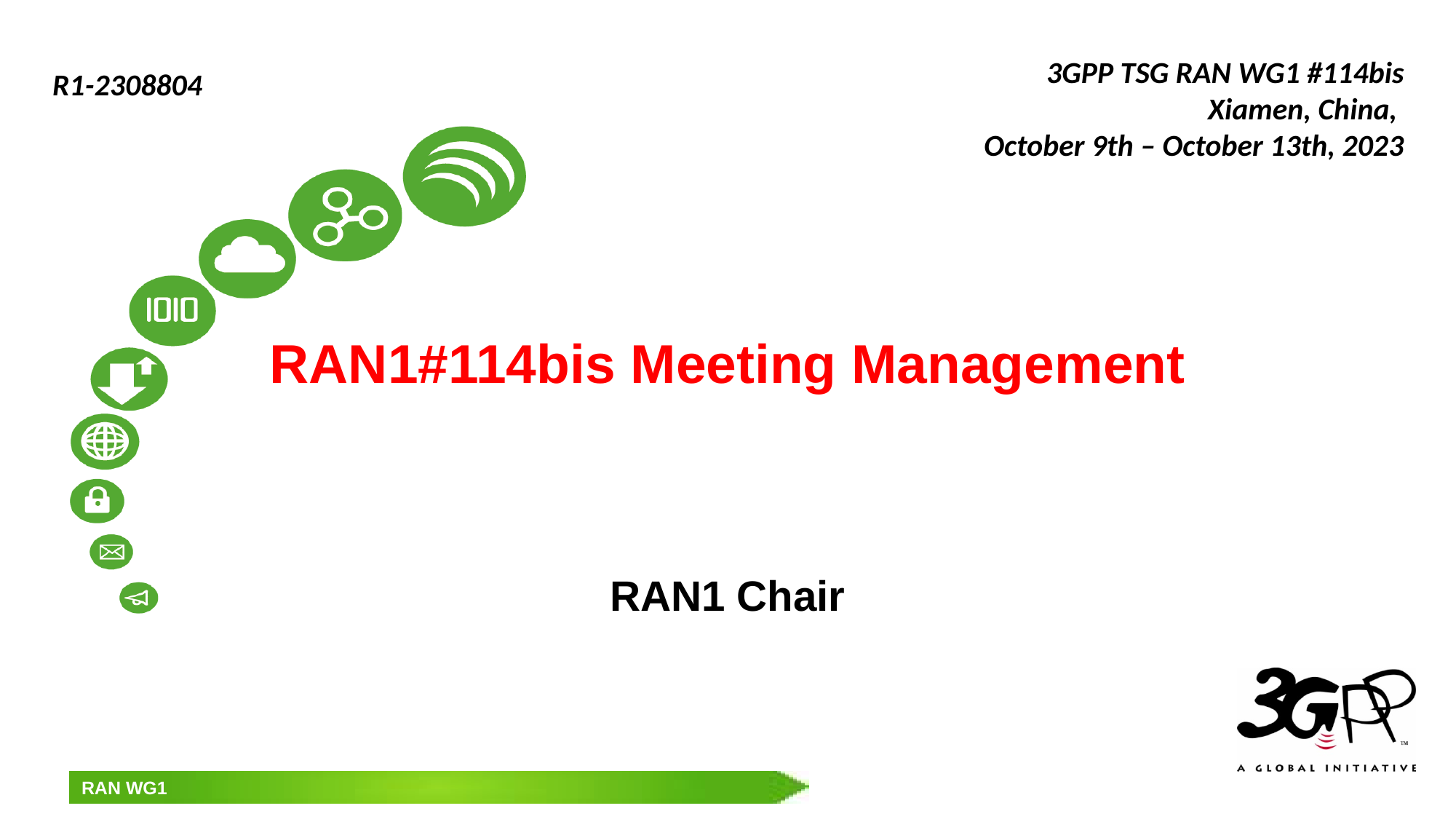

3GPP TSG RAN WG1 #114bis
Xiamen, China,
October 9th – October 13th, 2023
R1-2308804
# RAN1#114bis Meeting Management
RAN1 Chair